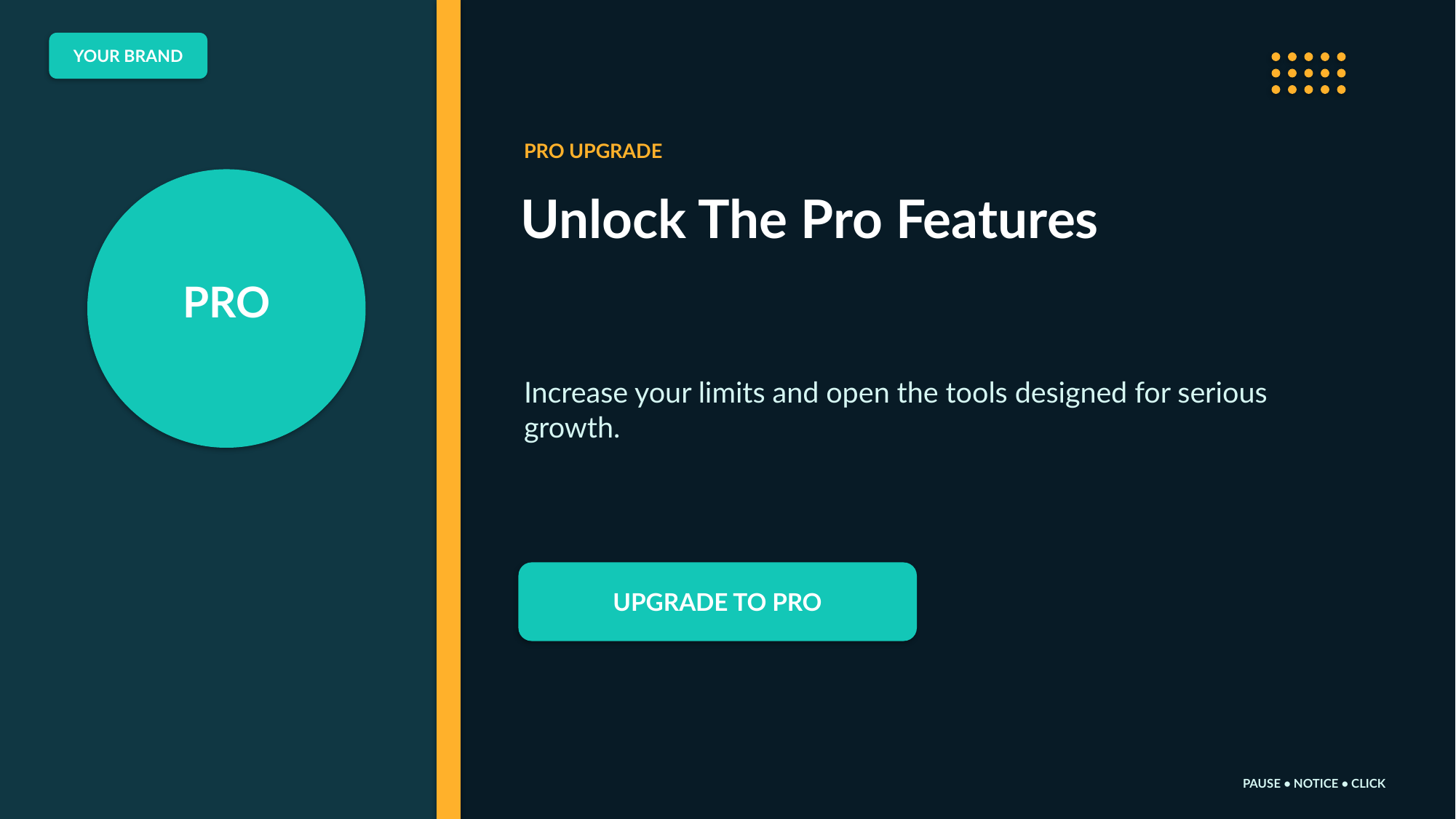

YOUR BRAND

PRO UPGRADE

Unlock The Pro Features
PRO
Increase your limits and open the tools designed for serious growth.

UPGRADE TO PRO
PAUSE • NOTICE • CLICK